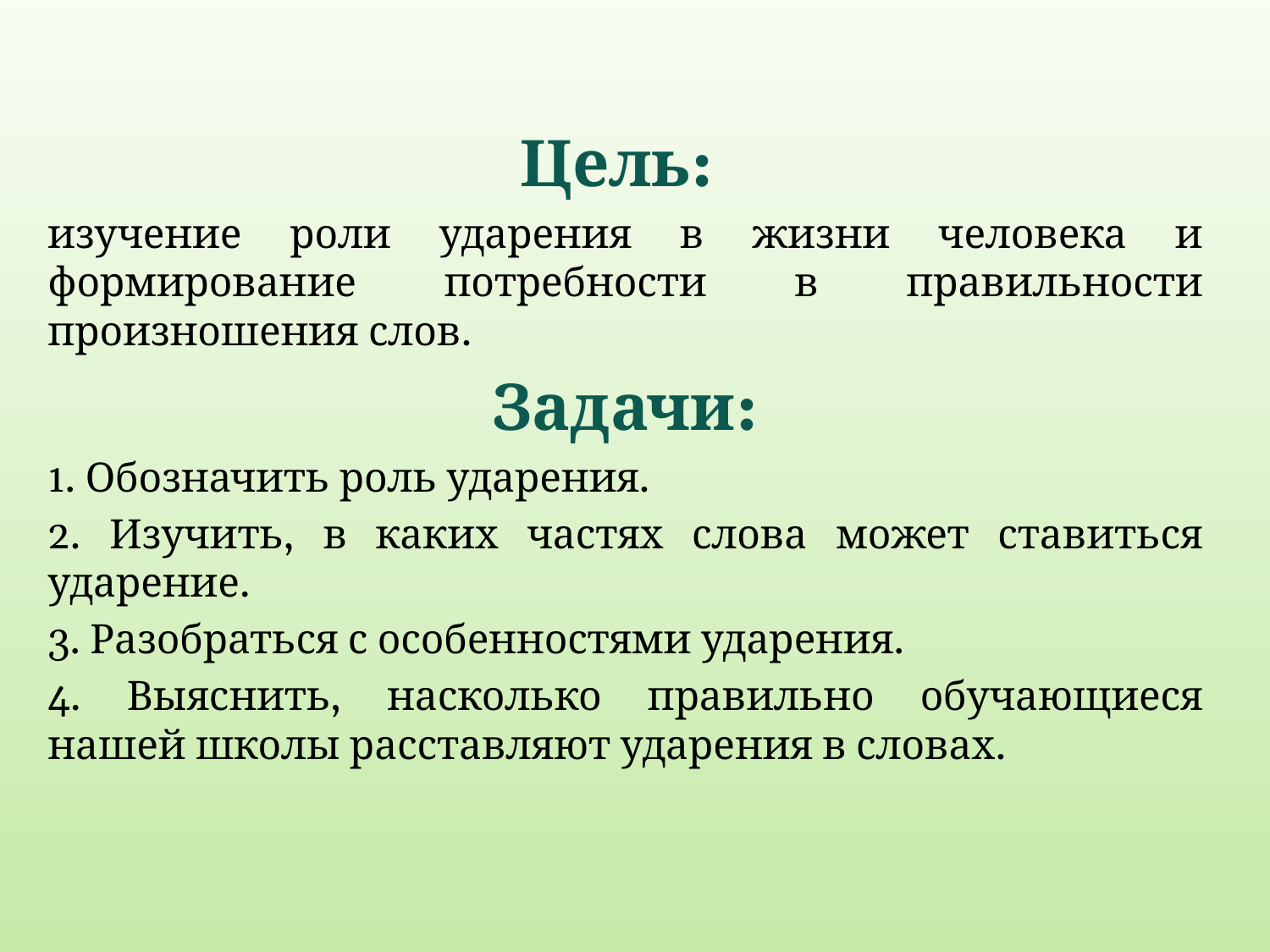

Цель:
изучение роли ударения в жизни человека и формирование потребности в правильности произношения слов.
Задачи:
1. Обозначить роль ударения.
2. Изучить, в каких частях слова может ставиться ударение.
3. Разобраться с особенностями ударения.
4. Выяснить, насколько правильно обучающиеся нашей школы расставляют ударения в словах.